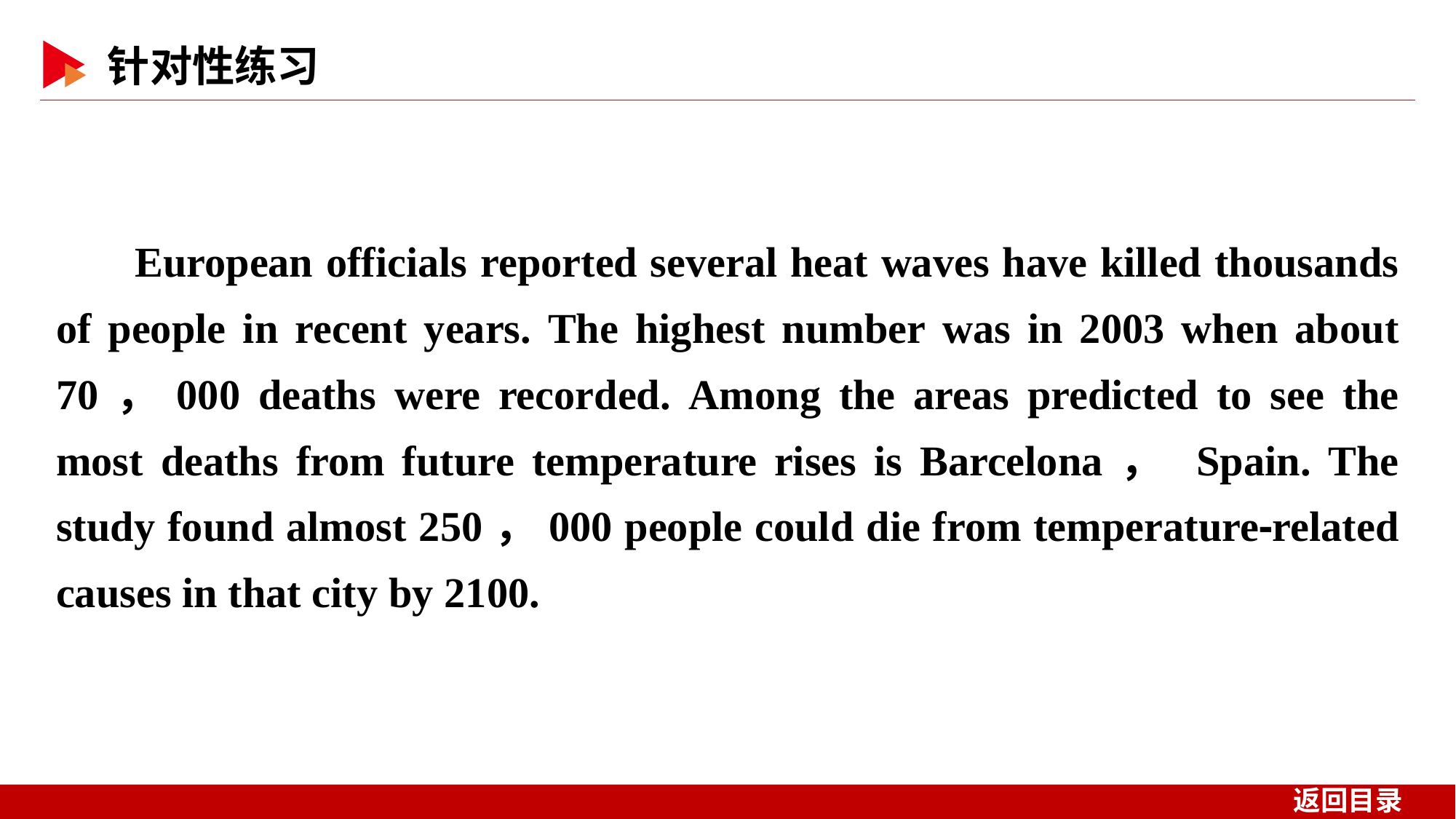

European officials reported several heat waves have killed thousands of people in recent years. The highest number was in 2003 when about 70，000 deaths were recorded. Among the areas predicted to see the most deaths from future temperature rises is Barcelona， Spain. The study found almost 250，000 people could die from temperature⁃related causes in that city by 2100.